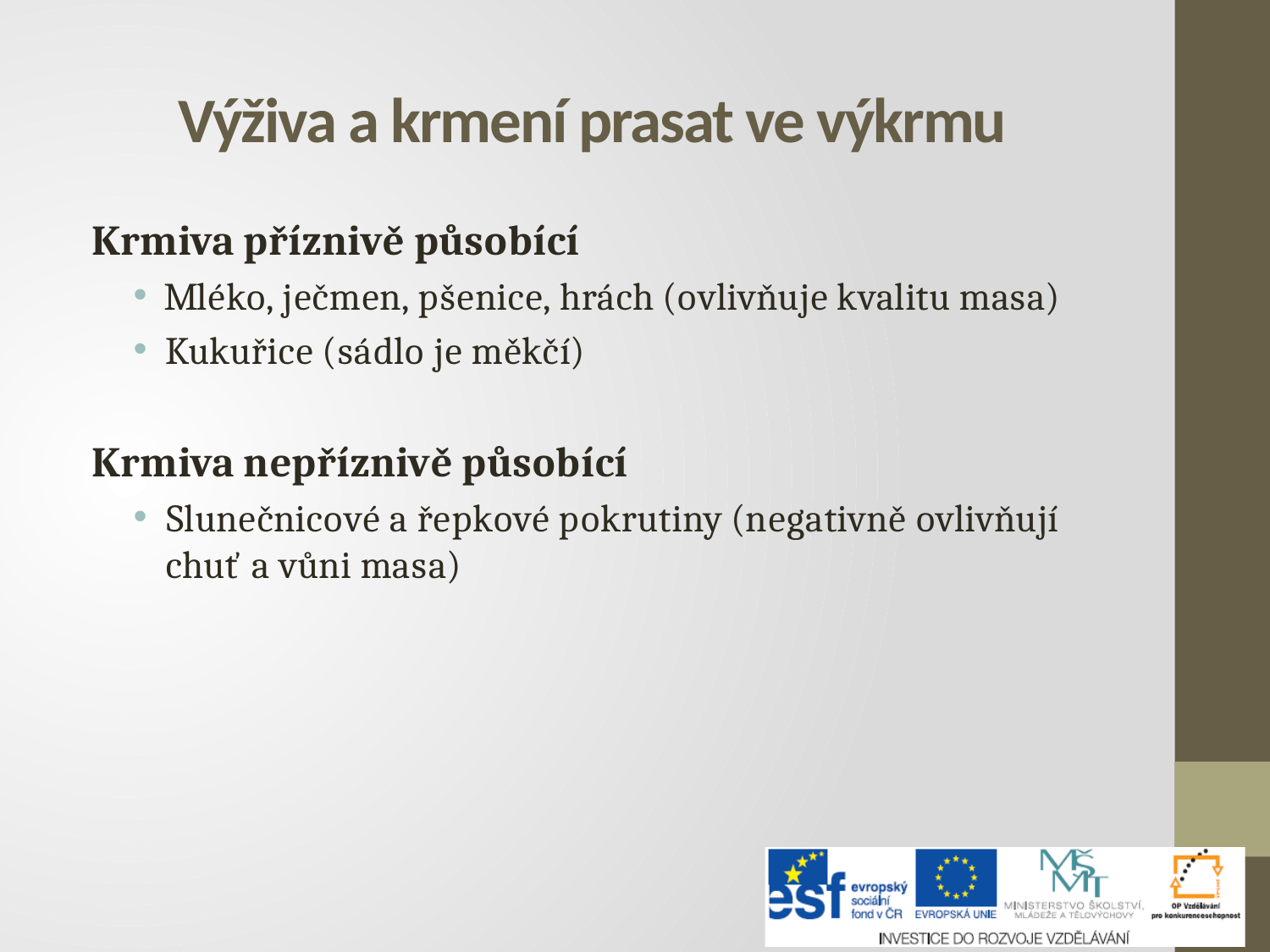

# Výživa a krmení prasat ve výkrmu
Krmiva příznivě působící
Mléko, ječmen, pšenice, hrách (ovlivňuje kvalitu masa)
Kukuřice (sádlo je měkčí)

Krmiva nepříznivě působící
Slunečnicové a řepkové pokrutiny (negativně ovlivňují chuť a vůni masa)